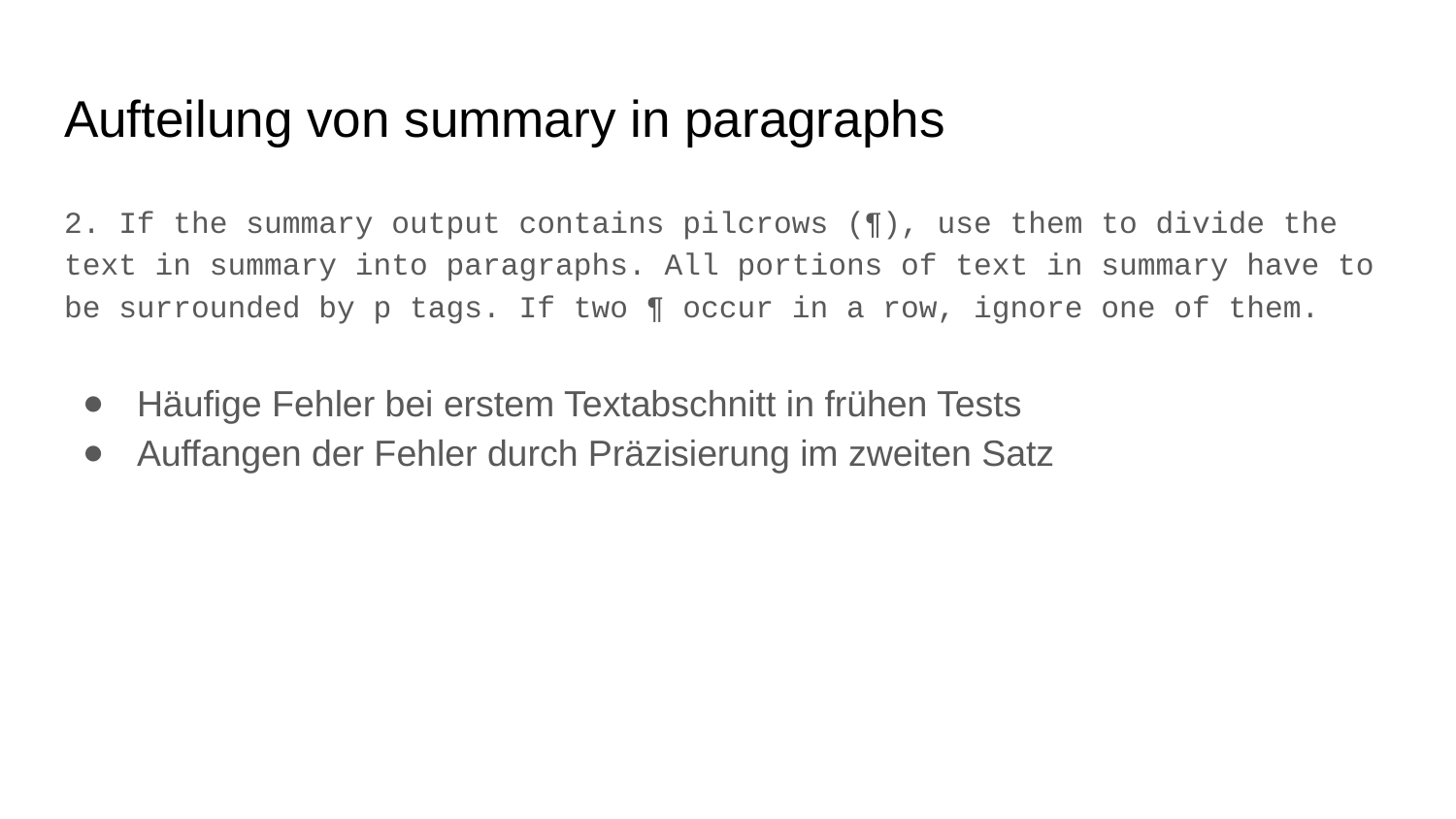

# Aufteilung von summary in paragraphs
2. If the summary output contains pilcrows (¶), use them to divide the text in summary into paragraphs. All portions of text in summary have to be surrounded by p tags. If two ¶ occur in a row, ignore one of them.

Häufige Fehler bei erstem Textabschnitt in frühen Tests
Auffangen der Fehler durch Präzisierung im zweiten Satz